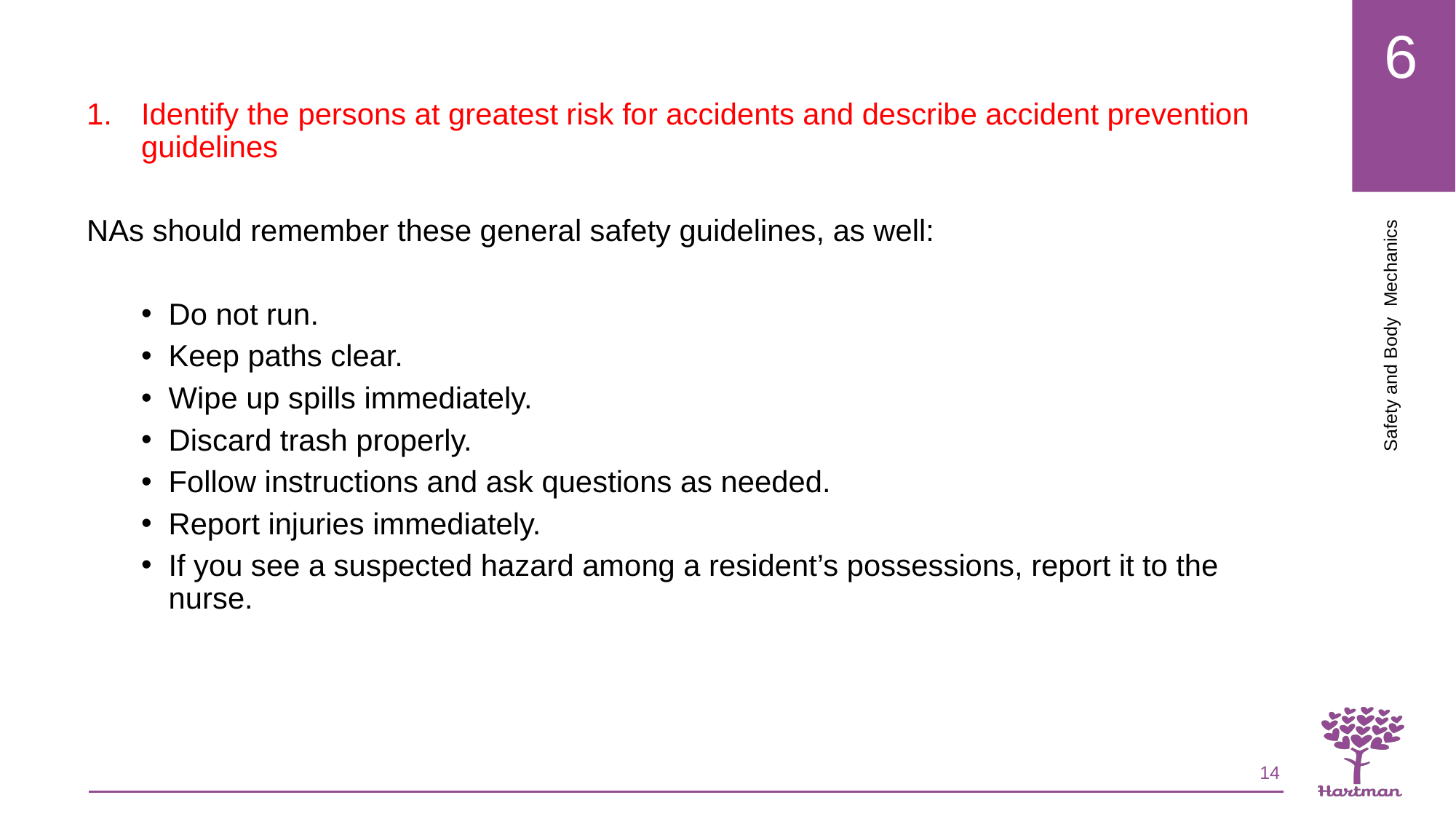

Identify the persons at greatest risk for accidents and describe accident prevention guidelines

NAs should remember these general safety guidelines, as well:

Do not run.
Keep paths clear.
Wipe up spills immediately.
Discard trash properly.
Follow instructions and ask questions as needed.
Report injuries immediately.
If you see a suspected hazard among a resident’s possessions, report it to the nurse.

14